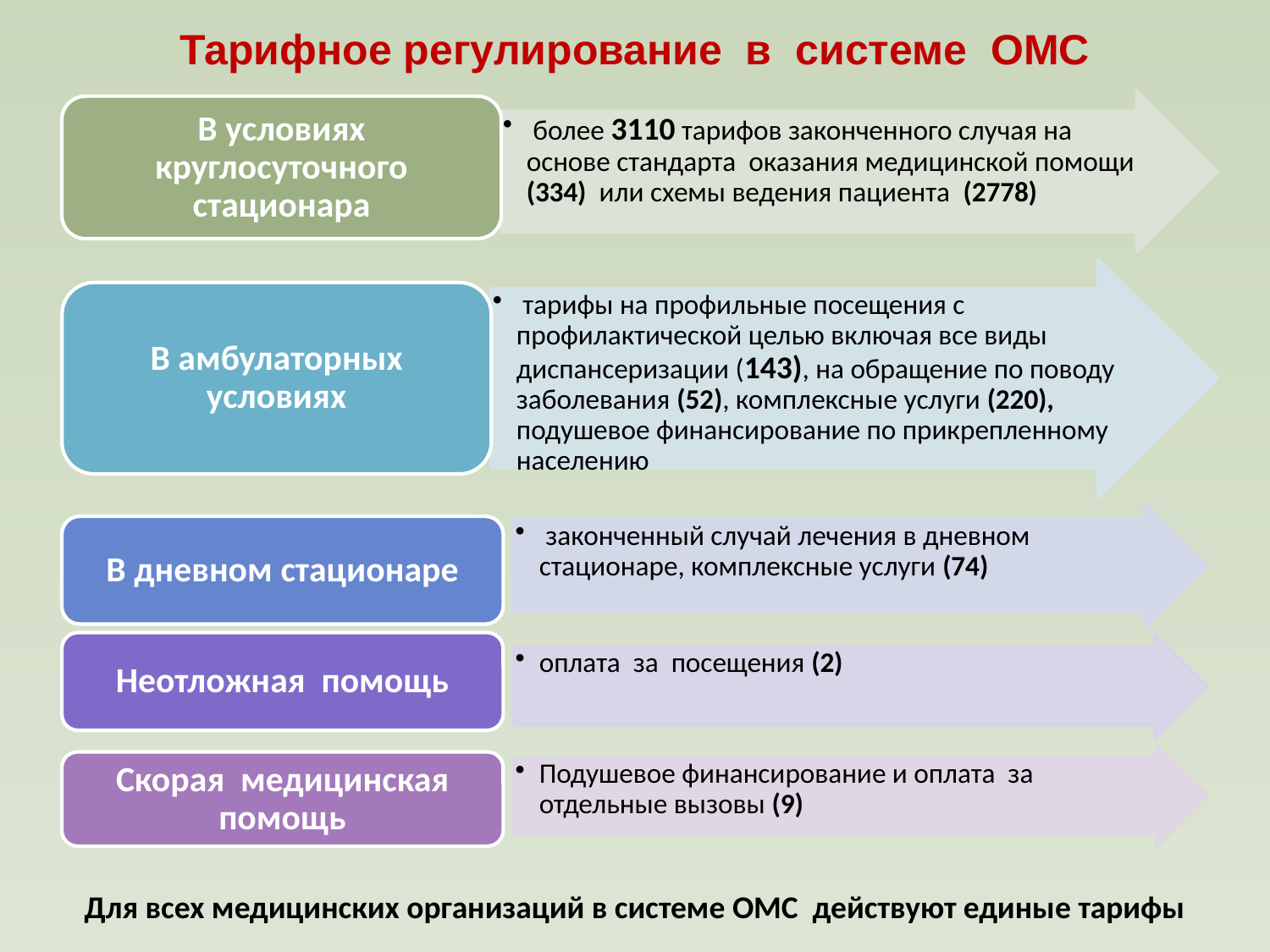

# Тарифное регулирование  в  системе  ОМС
 более 3110 тарифов законченного случая на основе стандарта  оказания медицинской помощи (334)  или схемы ведения пациента  (2778)
В условиях круглосуточного стационара
 тарифы на профильные посещения с профилактической целью включая все виды диспансеризации (143), на обращение по поводу заболевания (52), комплексные услуги (220), подушевое финансирование по прикрепленному населению
В амбулаторных условиях
 законченный случай лечения в дневном стационаре, комплексные услуги (74)
В дневном стационаре
оплата  за  посещения (2)
Неотложная  помощь
Подушевое финансирование и оплата  за отдельные вызовы (9)
Скорая  медицинская помощь
Для всех медицинских организаций в системе ОМС  действуют единые тарифы